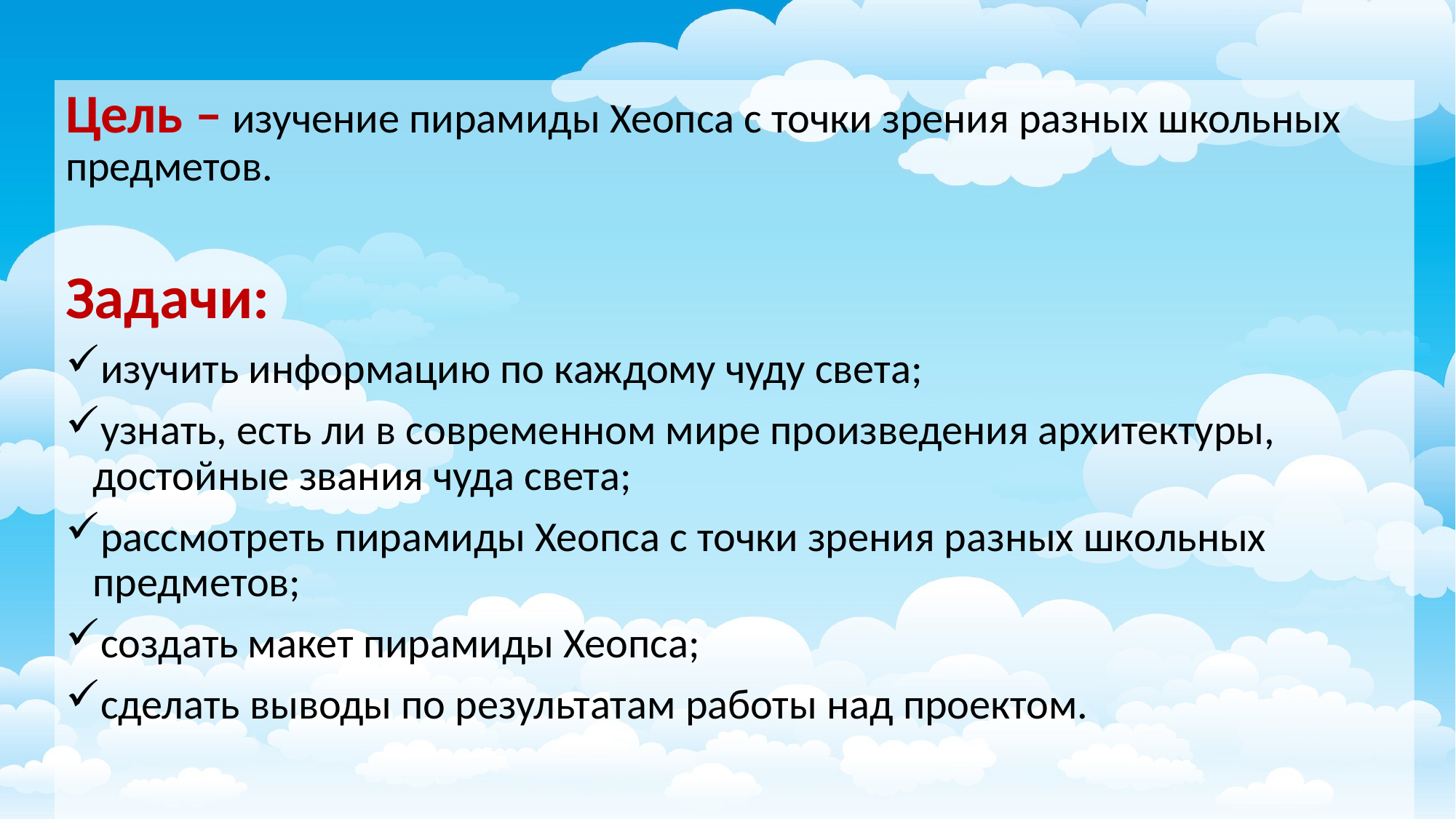

Цель – изучение пирамиды Хеопса с точки зрения разных школьных предметов.

Задачи:
изучить информацию по каждому чуду света;
узнать, есть ли в современном мире произведения архитектуры, достойные звания чуда света;
рассмотреть пирамиды Хеопса с точки зрения разных школьных предметов;
создать макет пирамиды Хеопса;
сделать выводы по результатам работы над проектом.